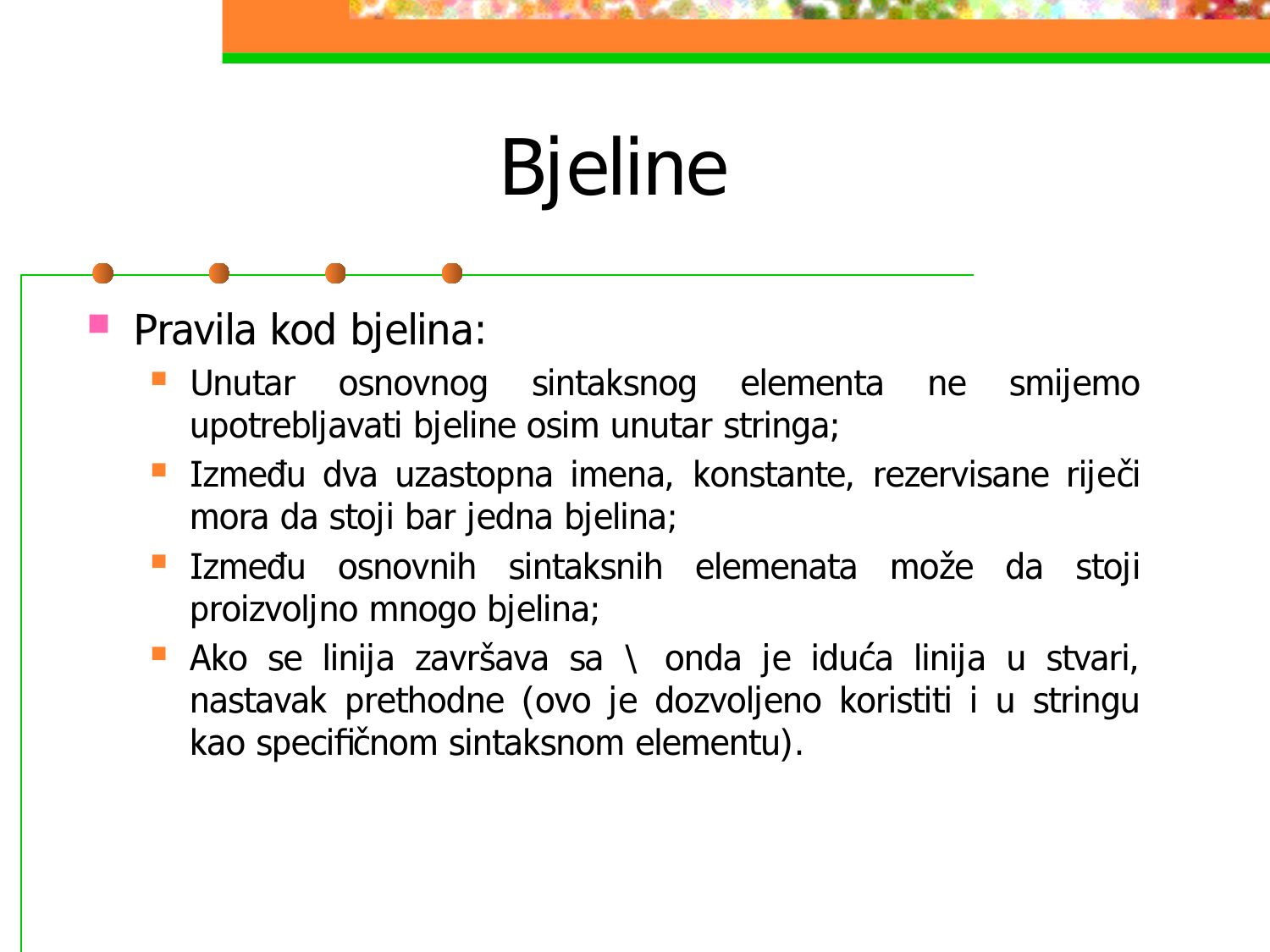

# Bjeline
Pravila kod bjelina:
Unutar osnovnog sintaksnog elementa ne smijemo upotrebljavati bjeline osim unutar stringa;
Između dva uzastopna imena, konstante, rezervisane riječi mora da stoji bar jedna bjelina;
Između osnovnih sintaksnih elemenata može da stoji proizvoljno mnogo bjelina;
Ako se linija završava sa \ onda je iduća linija u stvari, nastavak prethodne (ovo je dozvoljeno koristiti i u stringu kao specifičnom sintaksnom elementu).